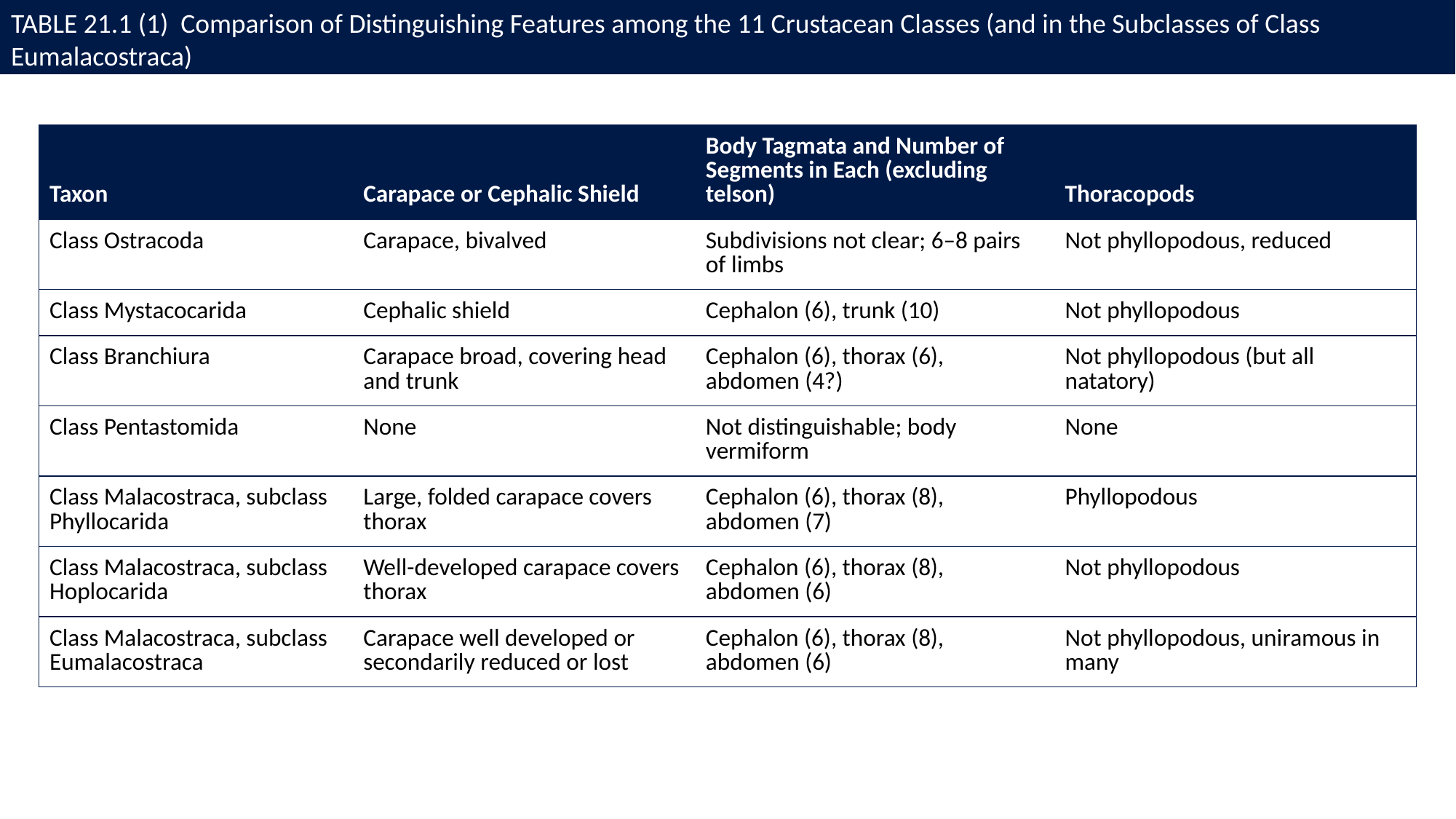

# TABLE 21.1 (1)  Comparison of Distinguishing Features among the 11 Crustacean Classes (and in the Subclasses of Class Eumalacostraca)
| Taxon | Carapace or Cephalic Shield | Body Tagmata and Number of Segments in Each (excluding telson) | Thoracopods |
| --- | --- | --- | --- |
| Class Ostracoda | Carapace, bivalved | Subdivisions not clear; 6–8 pairs of limbs | Not phyllopodous, reduced |
| Class Mystacocarida | Cephalic shield | Cephalon (6), trunk (10) | Not phyllopodous |
| Class Branchiura | Carapace broad, covering head and trunk | Cephalon (6), thorax (6), abdomen (4?) | Not phyllopodous (but all natatory) |
| Class Pentastomida | None | Not distinguishable; body vermiform | None |
| Class Malacostraca, subclass Phyllocarida | Large, folded carapace covers thorax | Cephalon (6), thorax (8), abdomen (7) | Phyllopodous |
| Class Malacostraca, subclass Hoplocarida | Well-developed carapace covers thorax | Cephalon (6), thorax (8), abdomen (6) | Not phyllopodous |
| Class Malacostraca, subclass Eumalacostraca | Carapace well developed or secondarily reduced or lost | Cephalon (6), thorax (8), abdomen (6) | Not phyllopodous, uniramous in many |